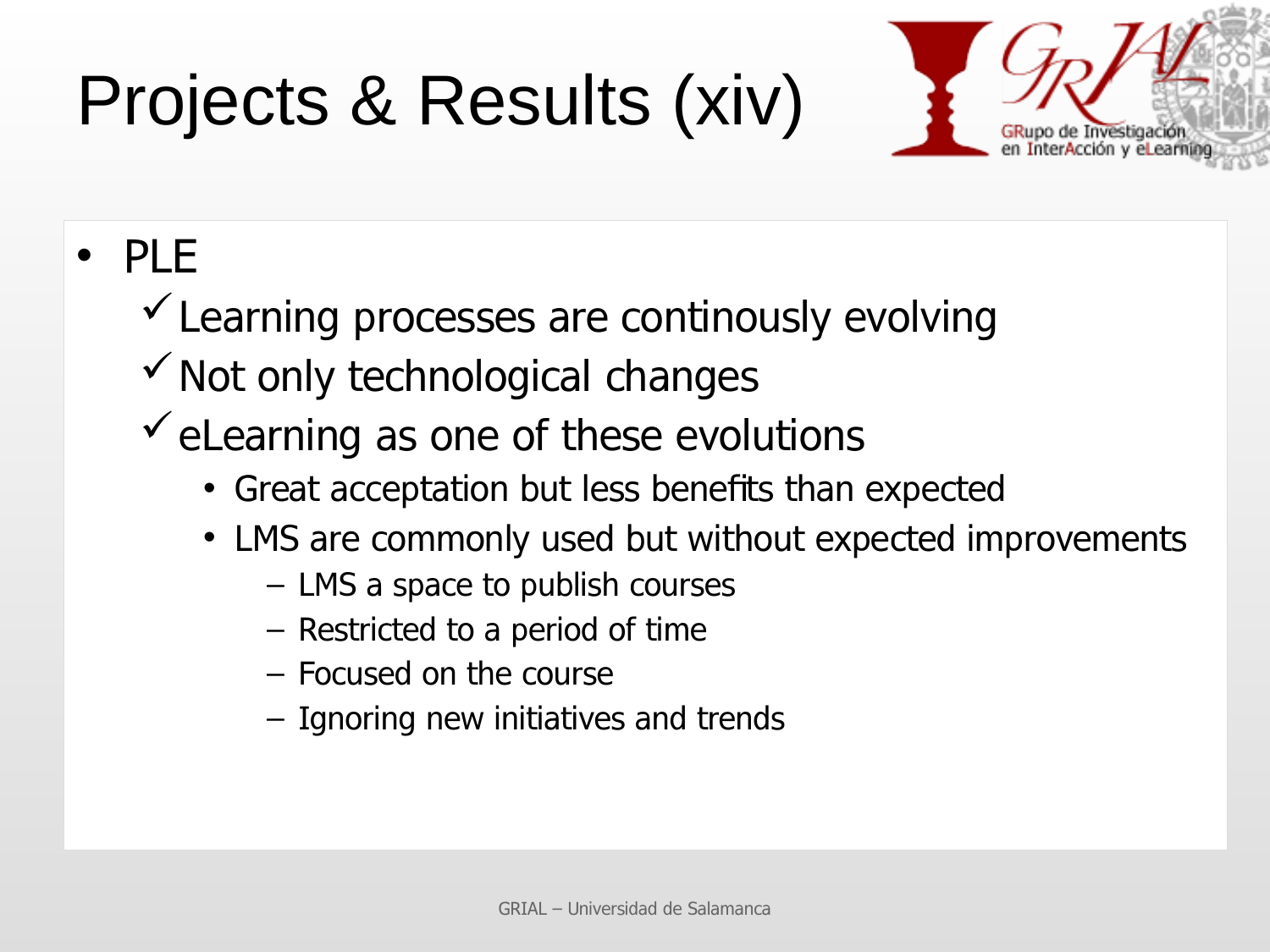

# Projects & Results (xiv)
PLE
Learning processes are continously evolving
Not only technological changes
eLearning as one of these evolutions
Great acceptation but less benefits than expected
LMS are commonly used but without expected improvements
LMS a space to publish courses
Restricted to a period of time
Focused on the course
Ignoring new initiatives and trends
GRIAL – Universidad de Salamanca